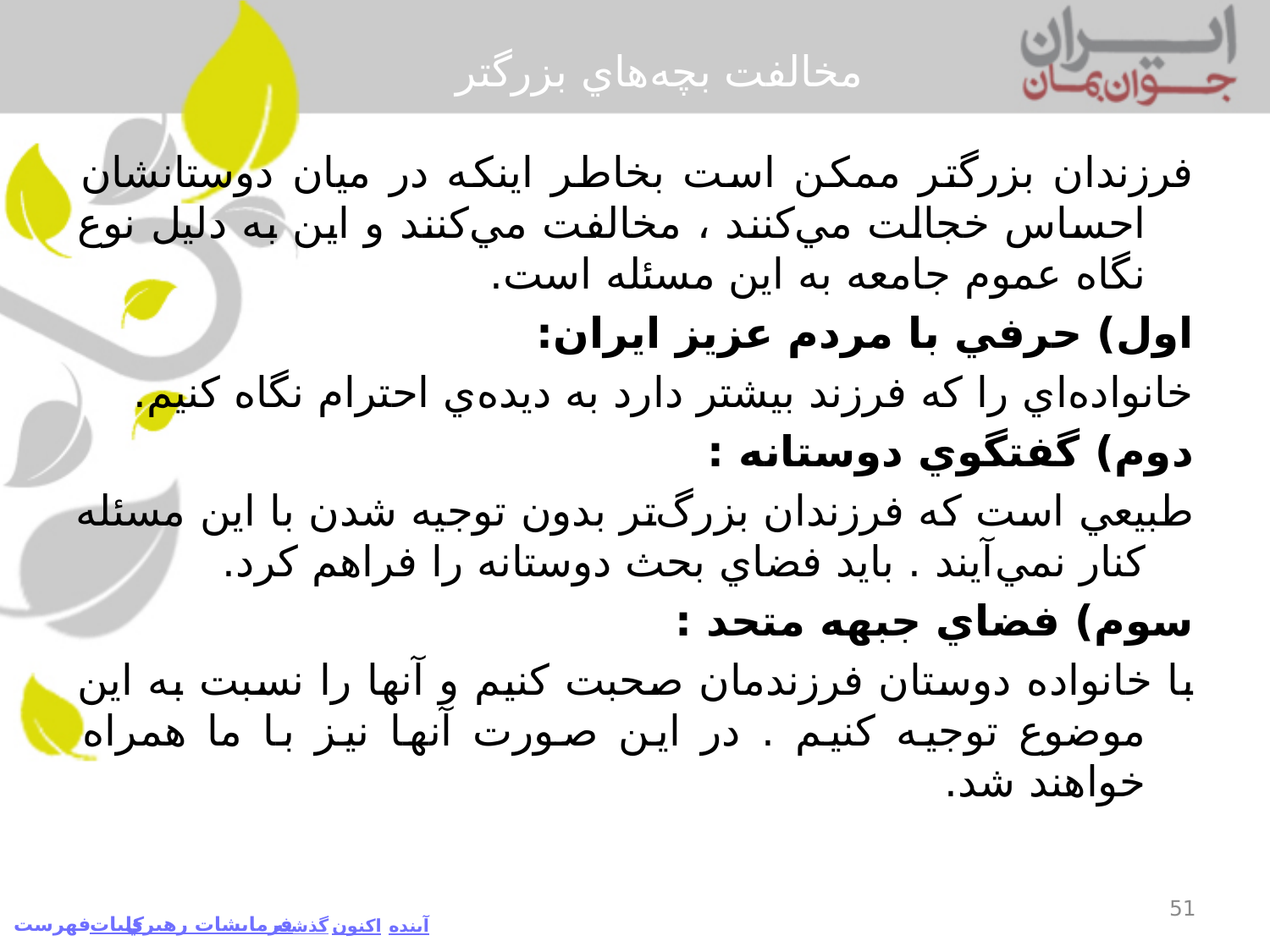

# مخالفت بچه‌هاي بزرگتر
فرزندان بزرگتر ممكن است بخاطر اينكه در ميان دوستانشان احساس خجالت مي‌كنند ، مخالفت مي‌كنند و اين به دليل نوع نگاه عموم جامعه به اين مسئله است.
اول) حرفي با مردم عزيز ايران:
	خانواده‌اي را كه فرزند بيشتر دارد به ديده‌ي احترام نگاه كنيم.
دوم) گفتگوي دوستانه :
	طبيعي است كه فرزندان بزرگ‌تر بدون توجيه شدن با اين مسئله كنار نمي‌آيند . بايد فضاي بحث دوستانه را فراهم كرد.
سوم) فضاي جبهه متحد :
	با خانواده دوستان فرزندمان صحبت كنيم و آنها را نسبت به اين موضوع توجيه كنيم . در اين صورت آنها نيز با ما همراه خواهند شد.
51